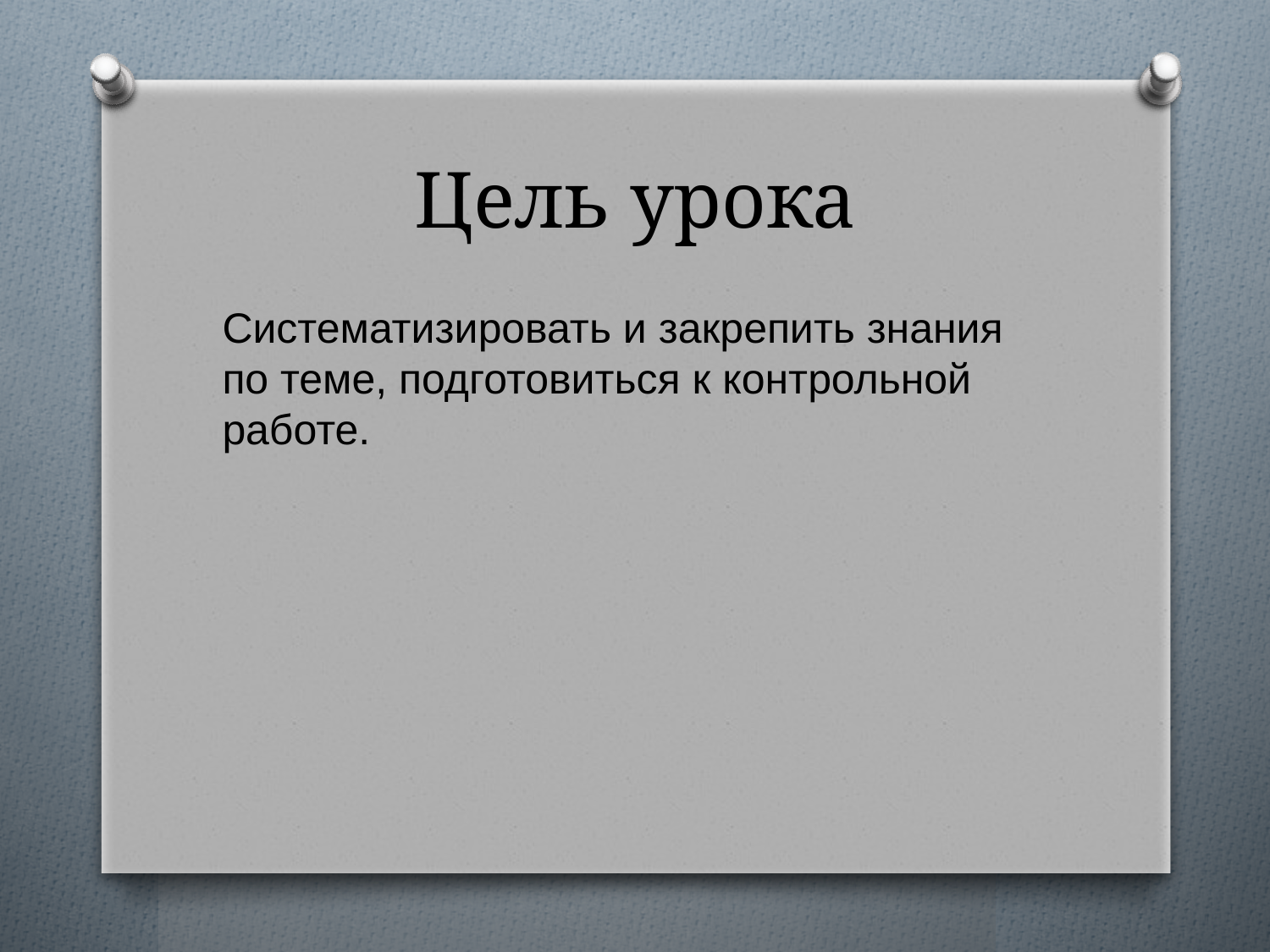

# Цель урока
Систематизировать и закрепить знания по теме, подготовиться к контрольной работе.